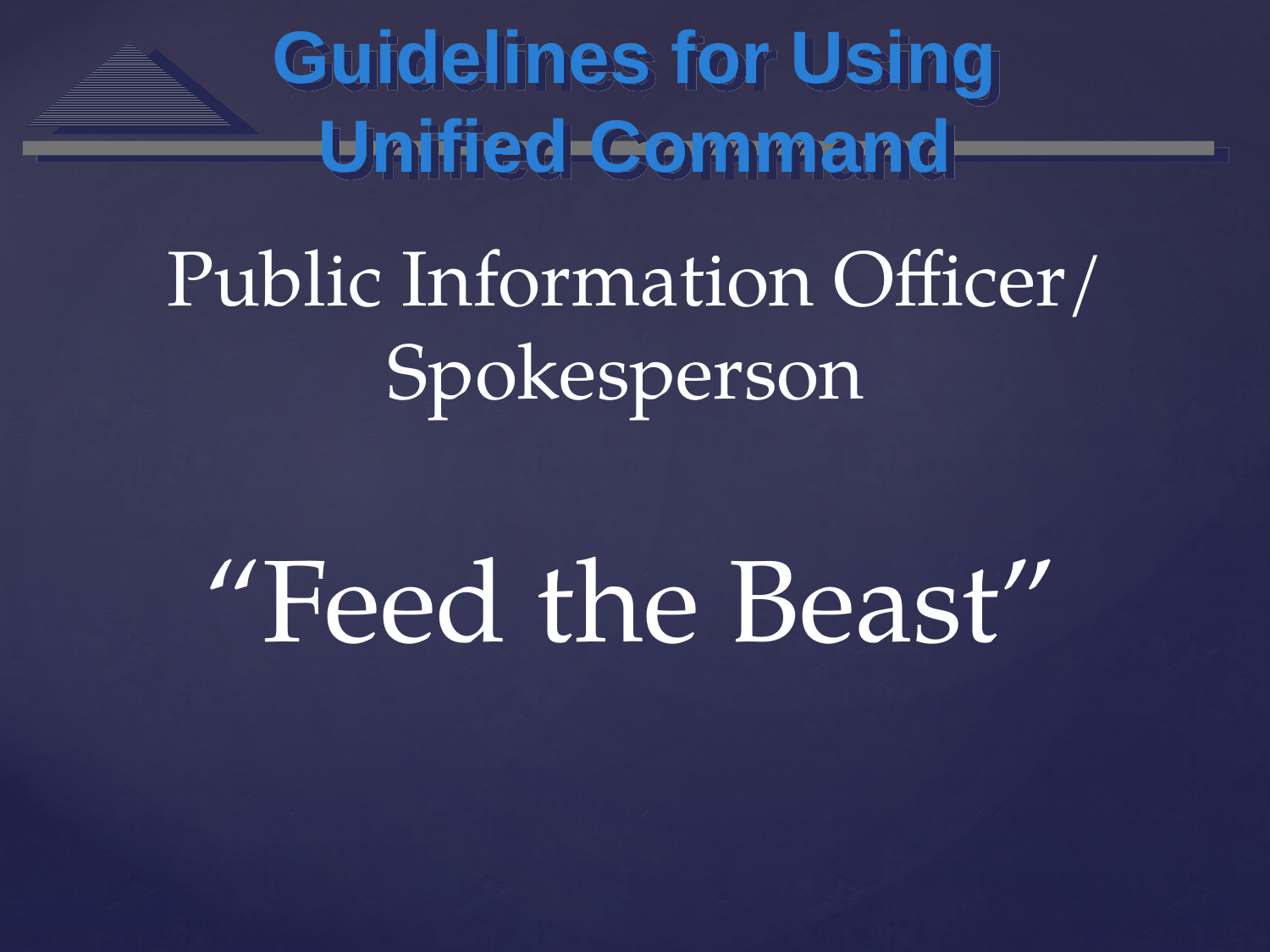

Guidelines for Using Unified Command

Public Information Officer/ Spokesperson

“Feed the Beast”